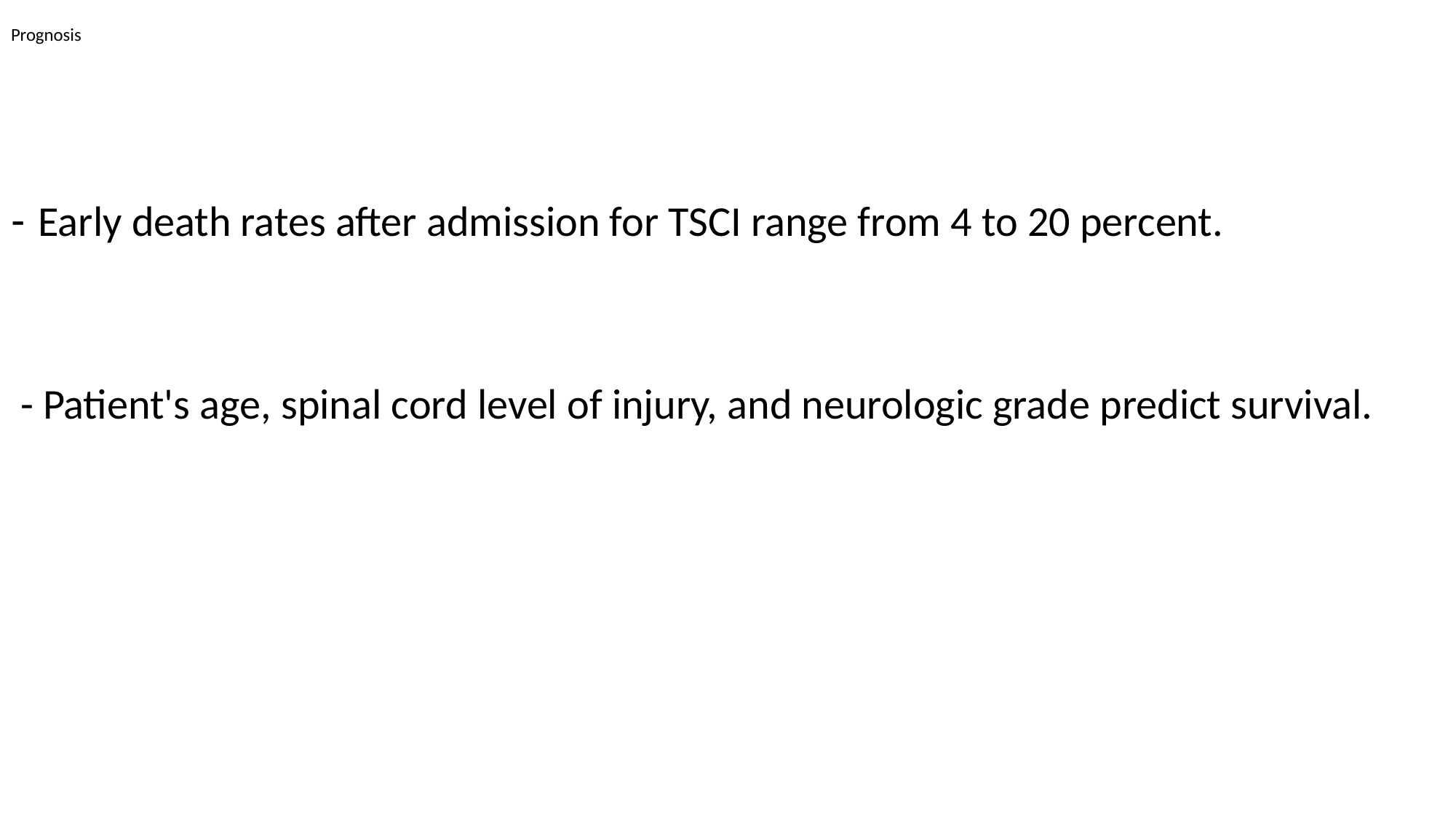

# Prognosis

Early death rates after admission for TSCI range from 4 to 20 percent.

 - Patient's age, spinal cord level of injury, and neurologic grade predict survival.